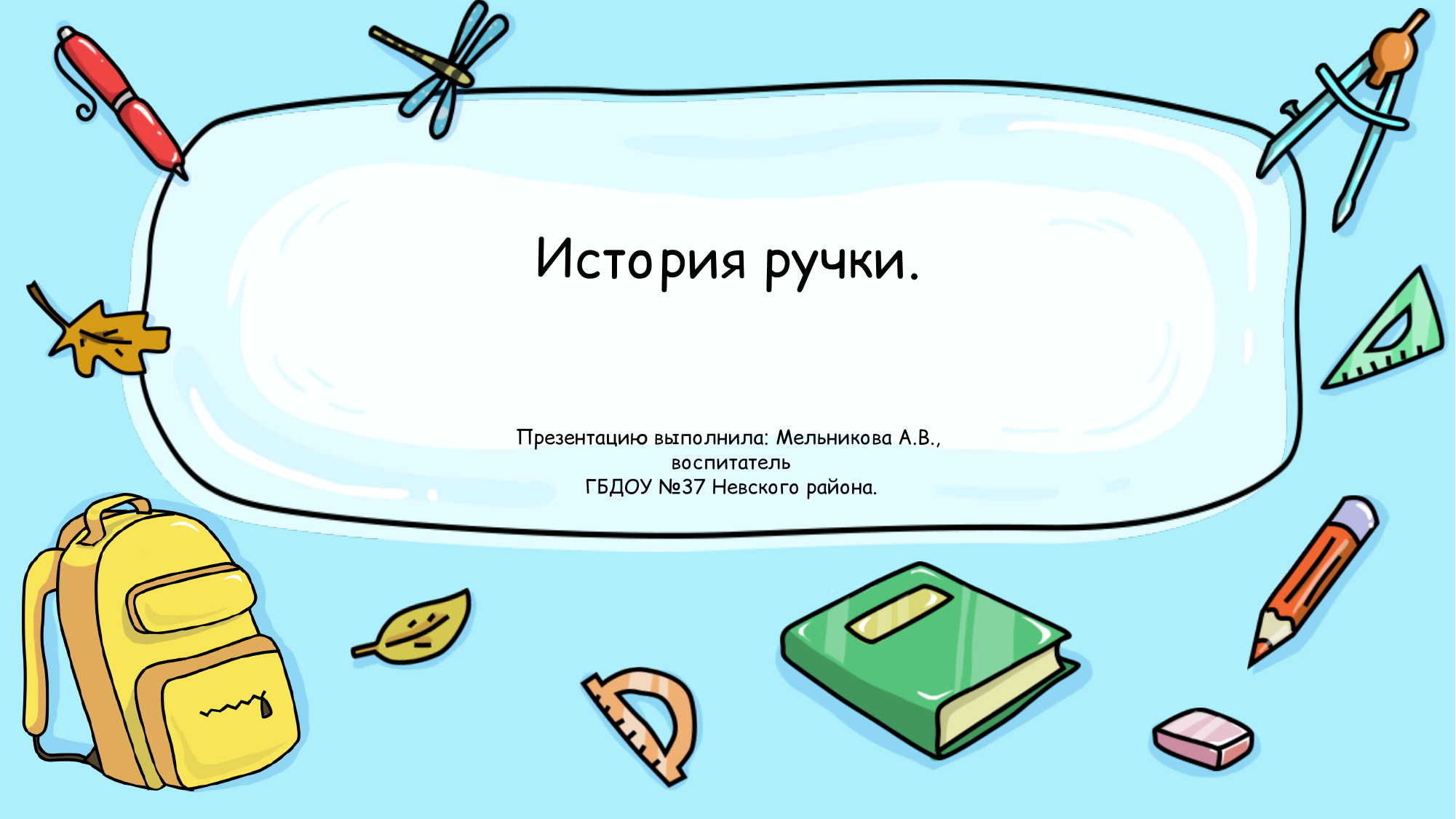

# История ручки. Презентацию выполнила: Мельникова А.В., воспитатель ГБДОУ №37 Невского района.